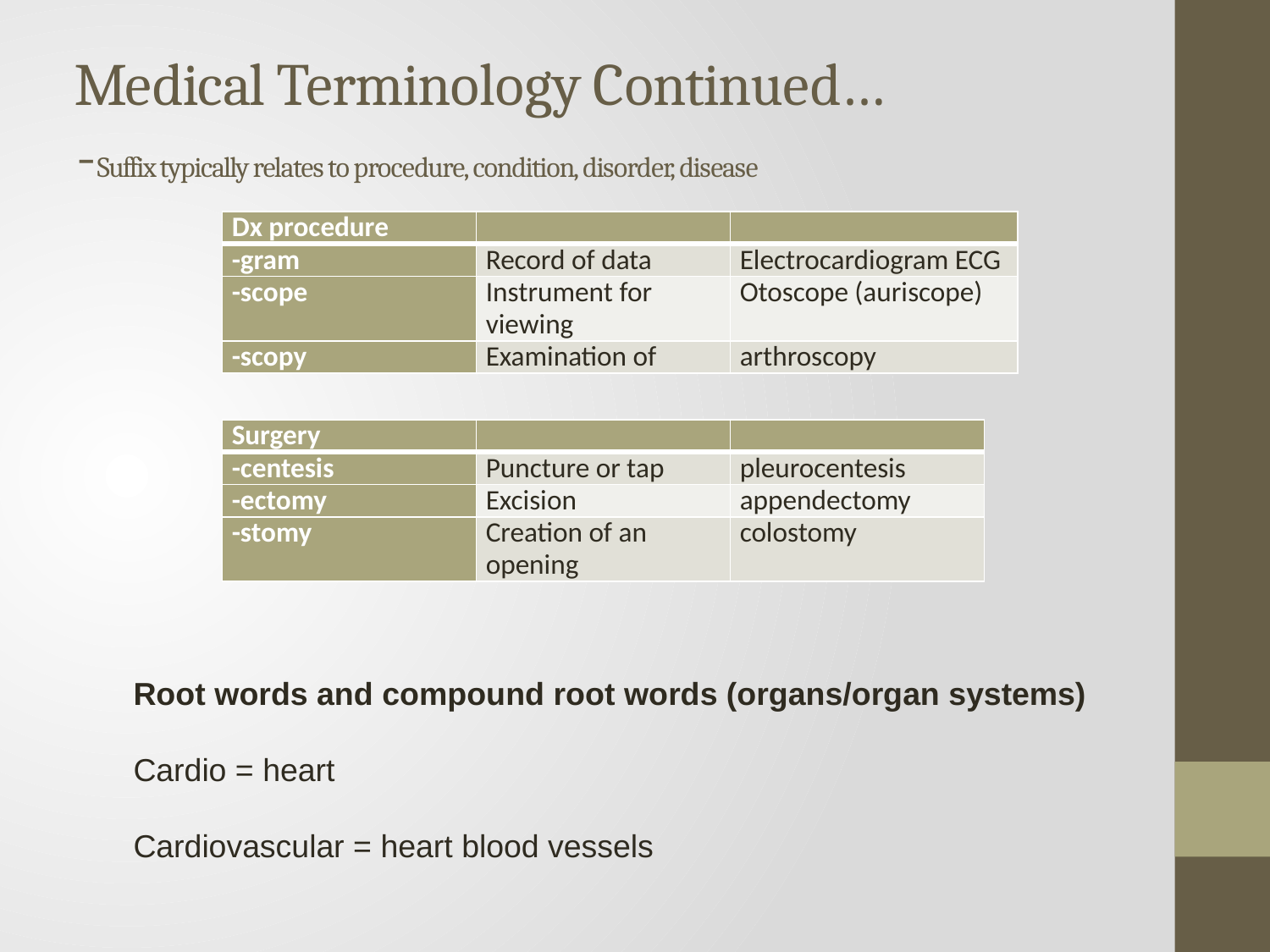

# Medical Terminology Continued… -Suffix typically relates to procedure, condition, disorder, disease
| Dx procedure |  |  |
| --- | --- | --- |
| -gram | Record of data | Electrocardiogram ECG |
| -scope | Instrument for viewing | Otoscope (auriscope) |
| -scopy | Examination of | arthroscopy |
| Surgery |  |  |
| --- | --- | --- |
| -centesis | Puncture or tap | pleurocentesis |
| -ectomy | Excision | appendectomy |
| -stomy | Creation of an opening | colostomy |
Root words and compound root words (organs/organ systems)

Cardio = heart

Cardiovascular = heart blood vessels